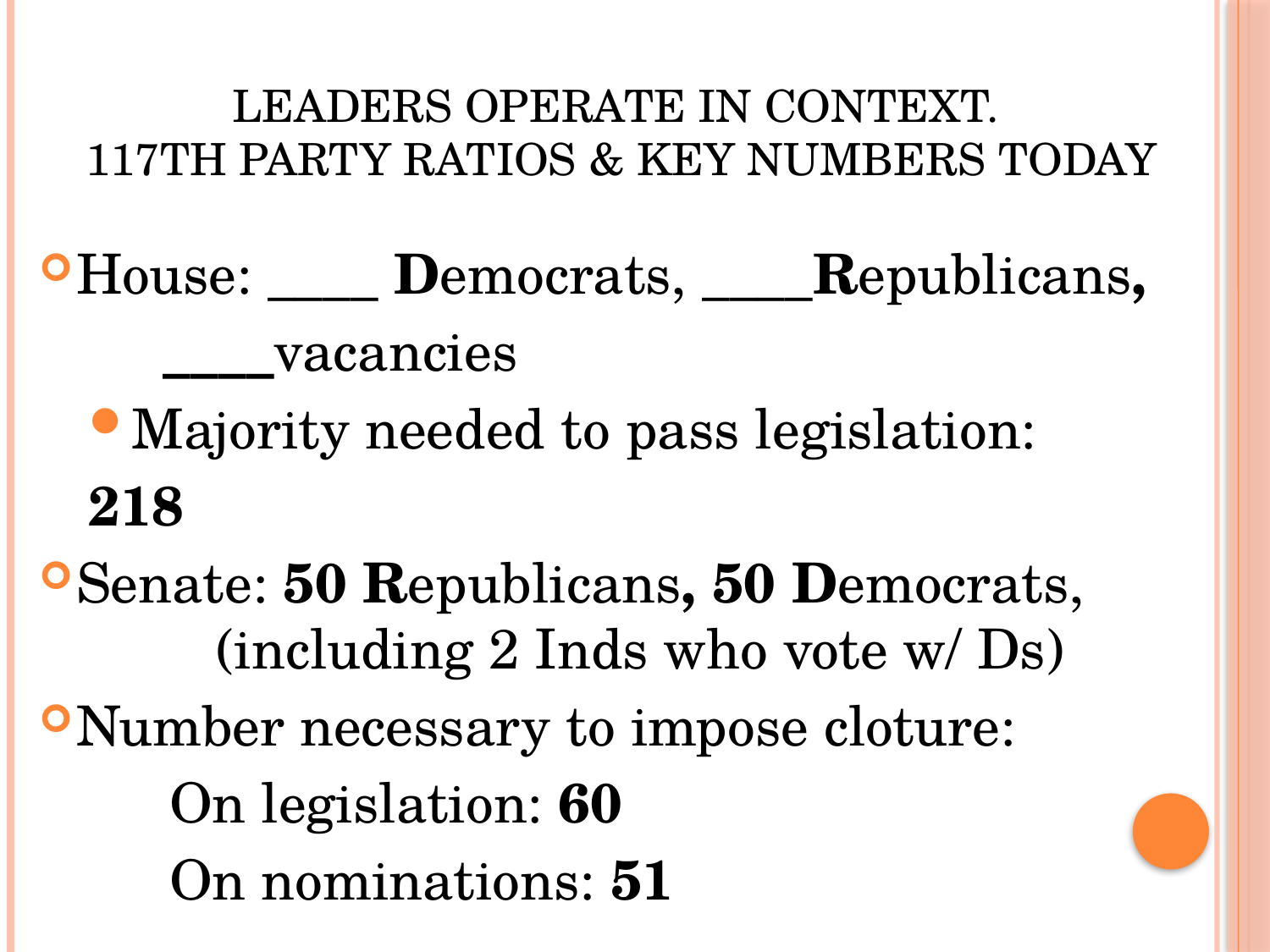

# Leaders operate in context. 117th Party Ratios & Key Numbers today
House: ____ Democrats, ____Republicans,
 	____vacancies
Majority needed to pass legislation:
	218
Senate: 50 Republicans, 50 Democrats,          	 (including 2 Inds who vote w/ Ds)
Number necessary to impose cloture:
  On legislation: 60
  On nominations: 51